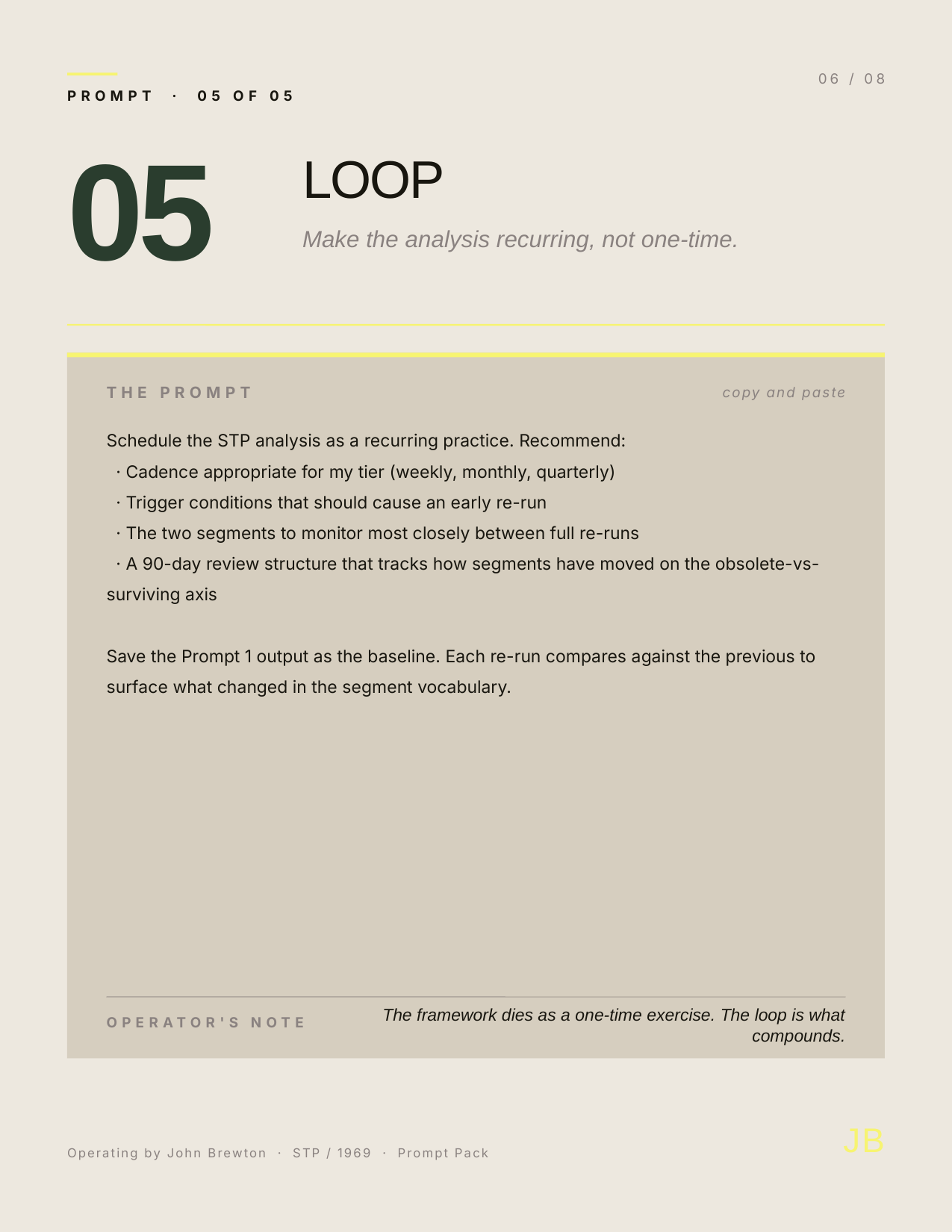

06 / 08

PROMPT  ·  05 OF 05
05
LOOP
Make the analysis recurring, not one-time.

THE PROMPT
copy and paste
Schedule the STP analysis as a recurring practice. Recommend:
  · Cadence appropriate for my tier (weekly, monthly, quarterly)
  · Trigger conditions that should cause an early re-run
  · The two segments to monitor most closely between full re-runs
  · A 90-day review structure that tracks how segments have moved on the obsolete-vs-surviving axis

Save the Prompt 1 output as the baseline. Each re-run compares against the previous to surface what changed in the segment vocabulary.

OPERATOR'S NOTE
The framework dies as a one-time exercise. The loop is what compounds.
JB
Operating by John Brewton  ·  STP / 1969  ·  Prompt Pack